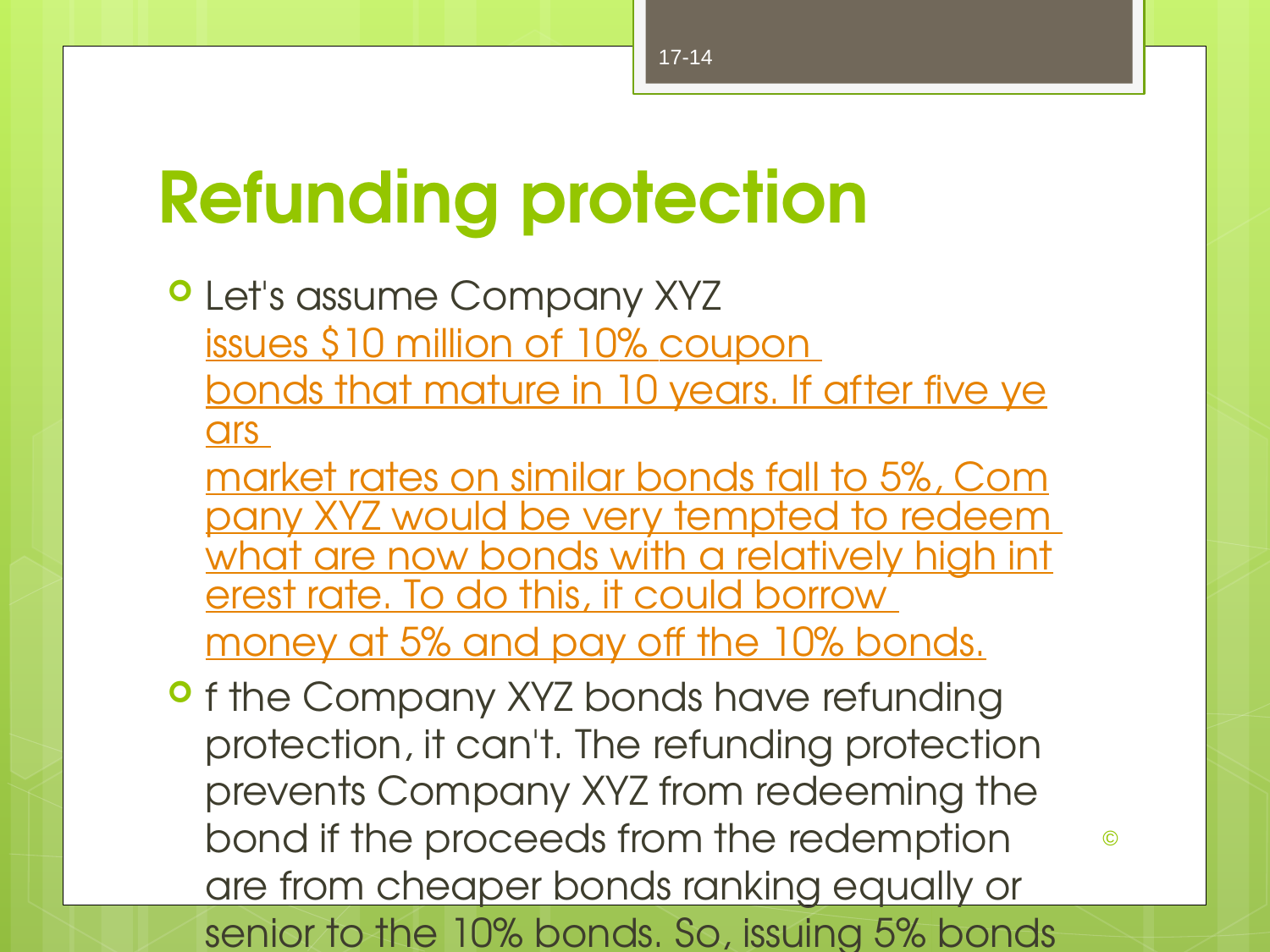

17-14
# Refunding protection
Let's assume Company XYZ issues $10 million of 10% coupon bonds that mature in 10 years. If after five years market rates on similar bonds fall to 5%, Company XYZ would be very tempted to redeem what are now bonds with a relatively high interest rate. To do this, it could borrow money at 5% and pay off the 10% bonds.
f the Company XYZ bonds have refunding protection, it can't. The refunding protection prevents Company XYZ from redeeming the bond if the proceeds from the redemption are from cheaper bonds ranking equally or senior to the 10% bonds. So, issuing 5% bonds to pay off the 10% bonds won't work.
 ©